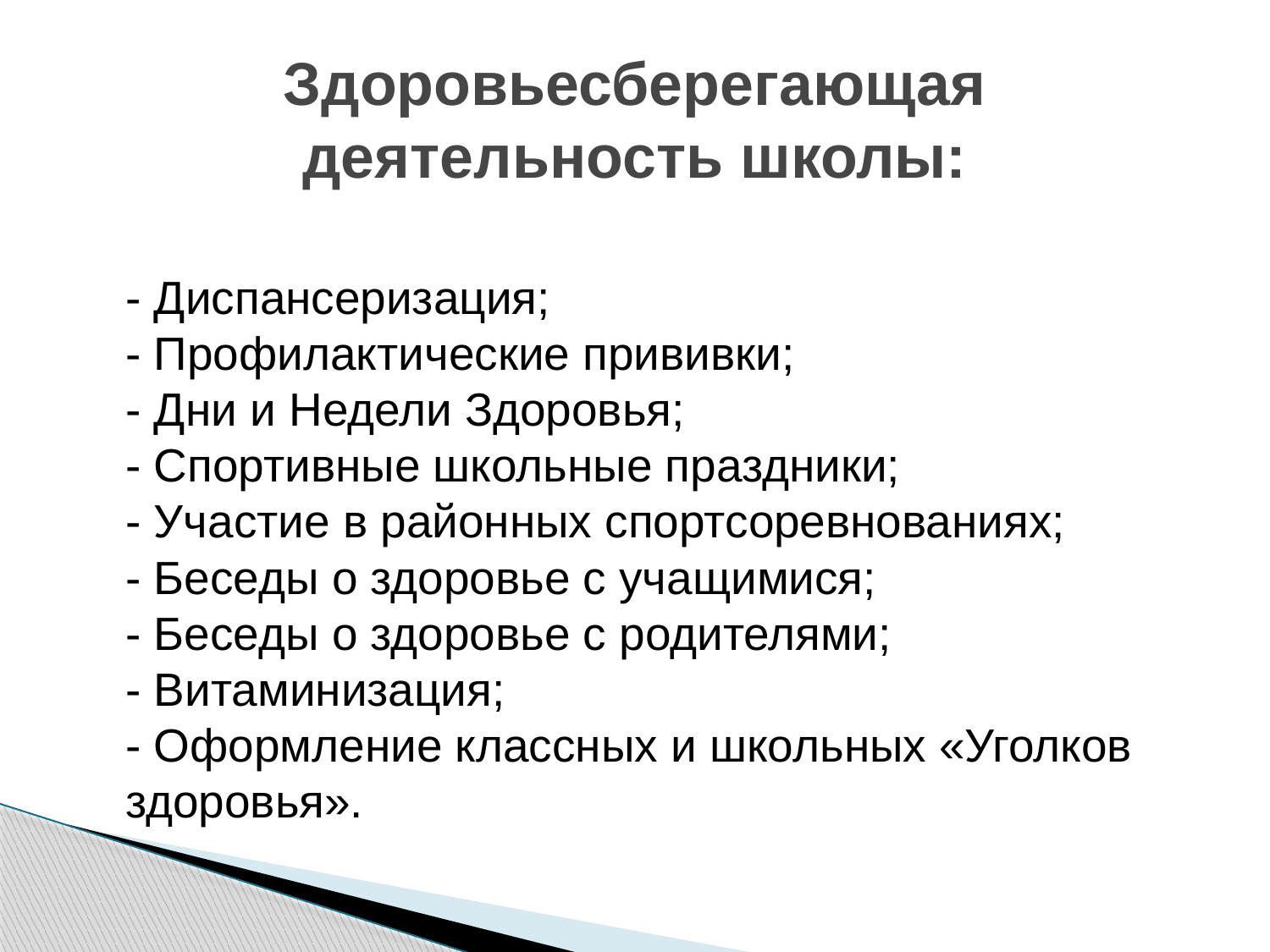

# Здоровьесберегающая деятельность школы:
- Диспансеризация;
- Профилактические прививки;
- Дни и Недели Здоровья;
- Спортивные школьные праздники;
- Участие в районных спортсоревнованиях;
- Беседы о здоровье с учащимися;
- Беседы о здоровье с родителями;
- Витаминизация;
- Оформление классных и школьных «Уголков здоровья».